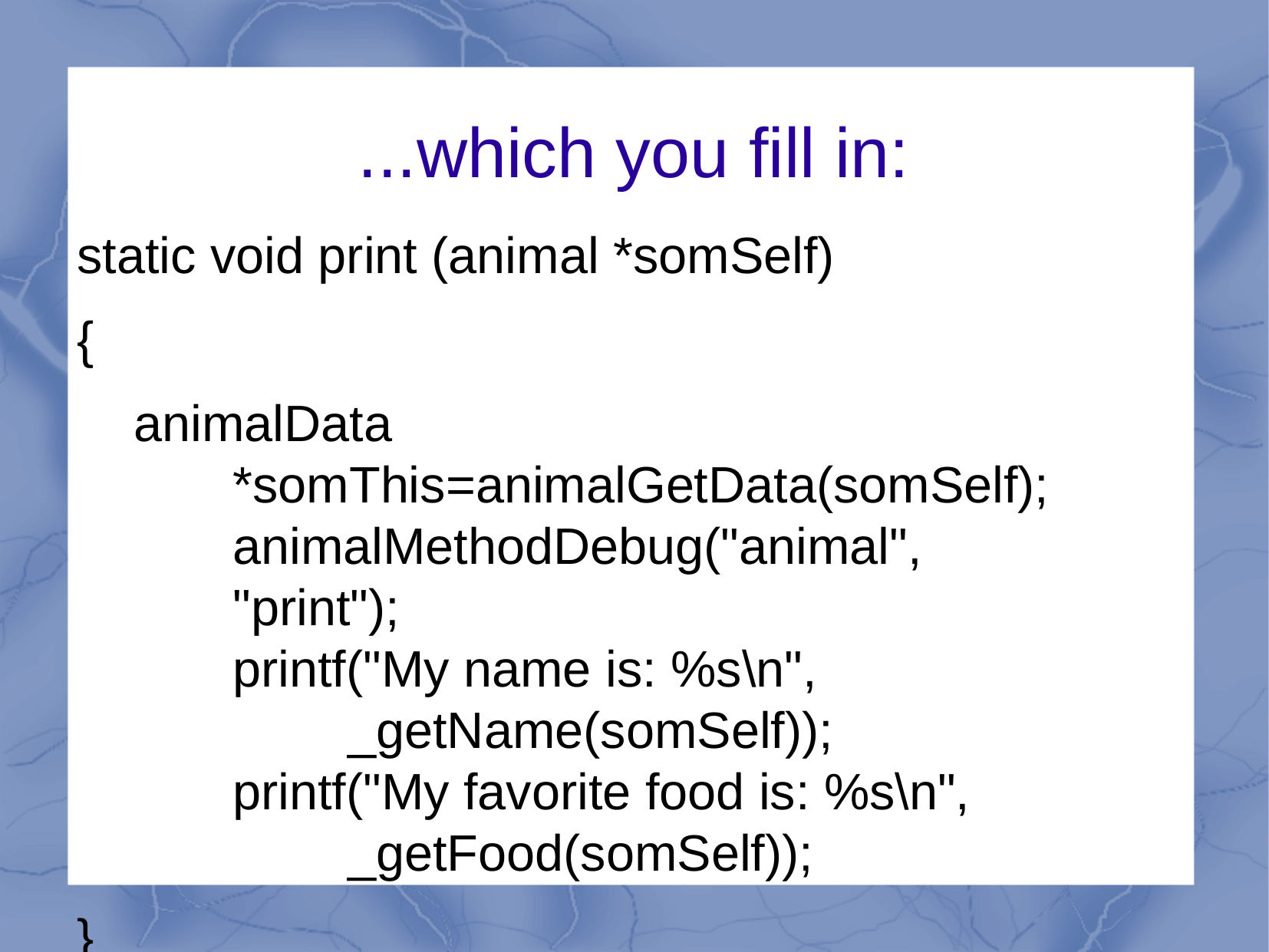

...which you fill in:
static void print (animal *somSelf)
{
    animalData
	*somThis=animalGetData(somSelf);
	animalMethodDebug("animal",
	"print");
	printf("My name is: %s\n",
 		_getName(somSelf));
 	printf("My favorite food is: %s\n",
 		_getFood(somSelf));
}